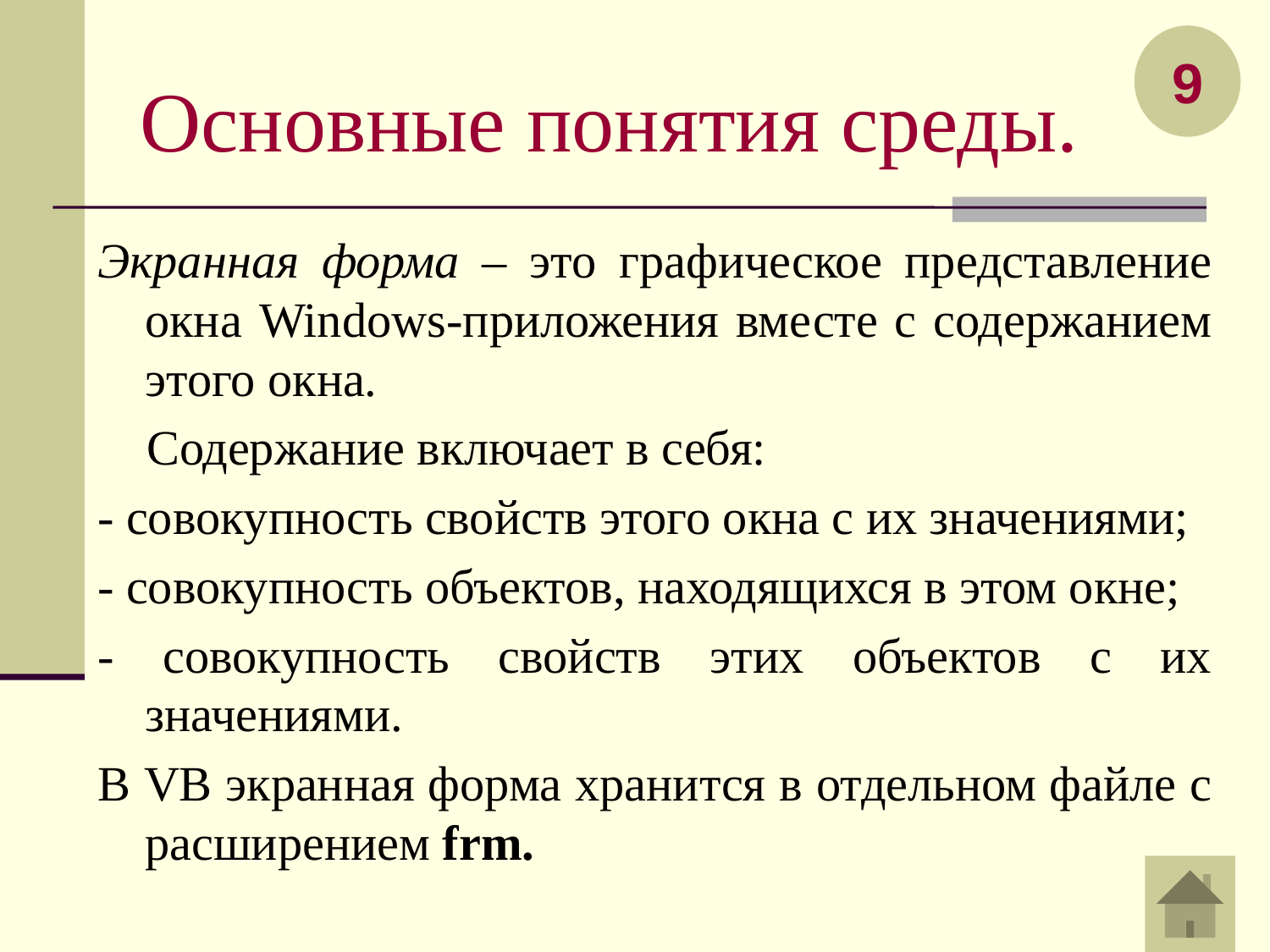

9
# Основные понятия среды.
Экранная форма – это графическое представление окна Windows-приложения вместе с содержанием этого окна.
    Содержание включает в себя:
- совокупность свойств этого окна с их значениями;
- совокупность объектов, находящихся в этом окне;
- совокупность свойств этих объектов с их значениями.
В VB экранная форма хранится в отдельном файле с расширением frm.